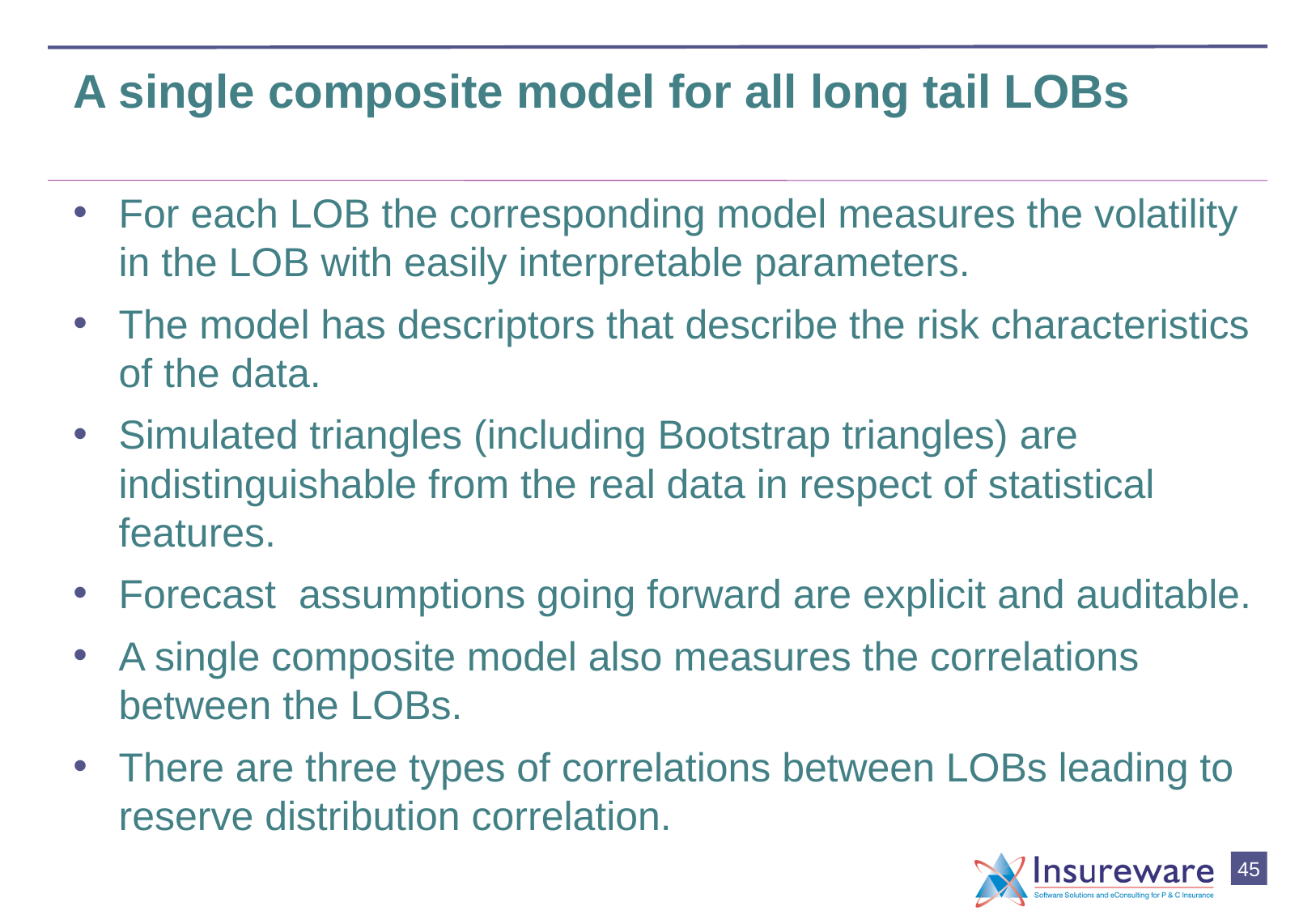

# A single composite model for all long tail LOBs
For each LOB the corresponding model measures the volatility in the LOB with easily interpretable parameters.
The model has descriptors that describe the risk characteristics of the data.
Simulated triangles (including Bootstrap triangles) are indistinguishable from the real data in respect of statistical features.
Forecast  assumptions going forward are explicit and auditable.
A single composite model also measures the correlations between the LOBs.
There are three types of correlations between LOBs leading to reserve distribution correlation.
45